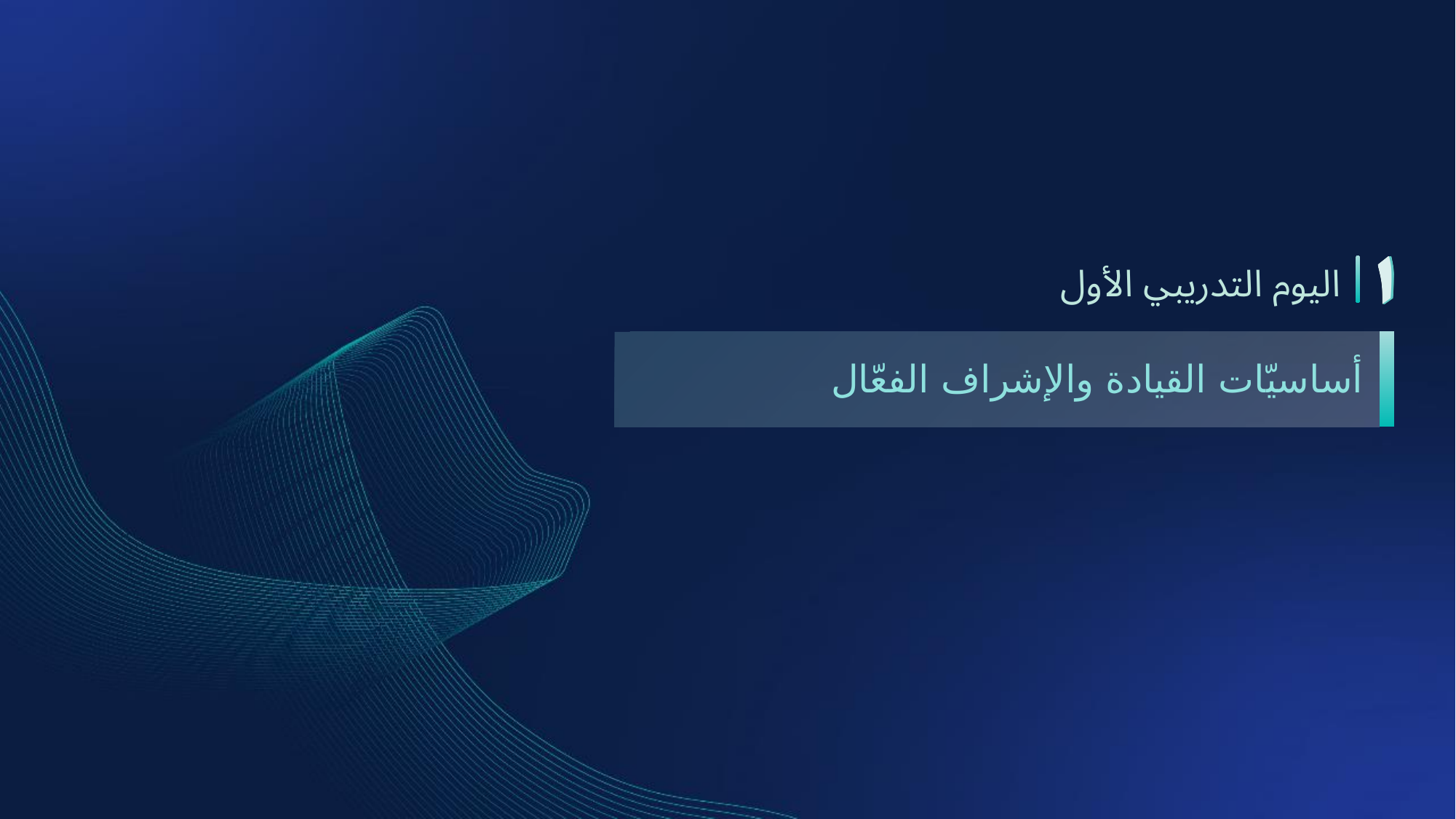

اليوم التدريبي الأول

أساسيّات القيادة والإشراف الفعّال